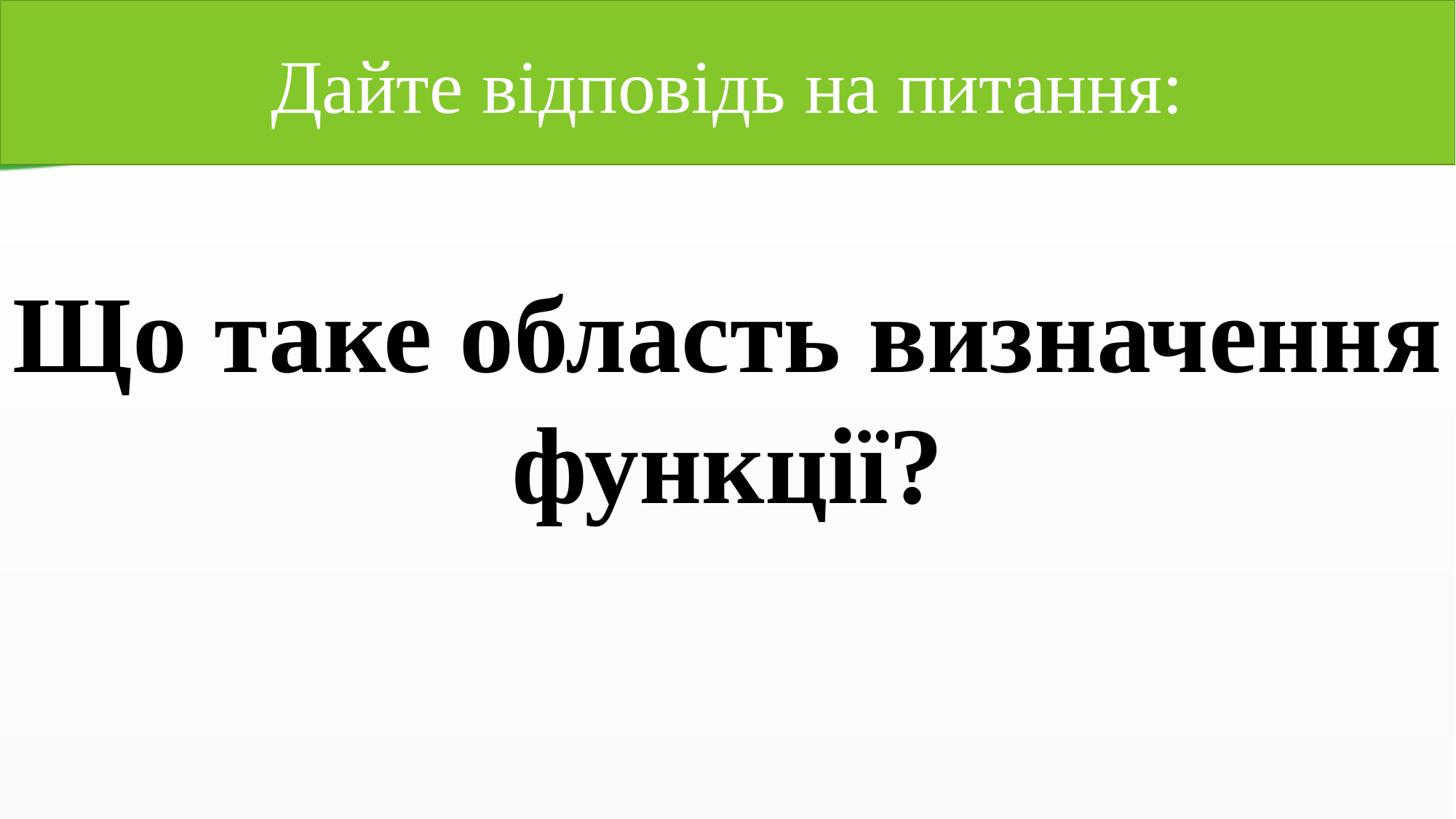

Дайте відповідь на питання:
Що таке область визначення функції?